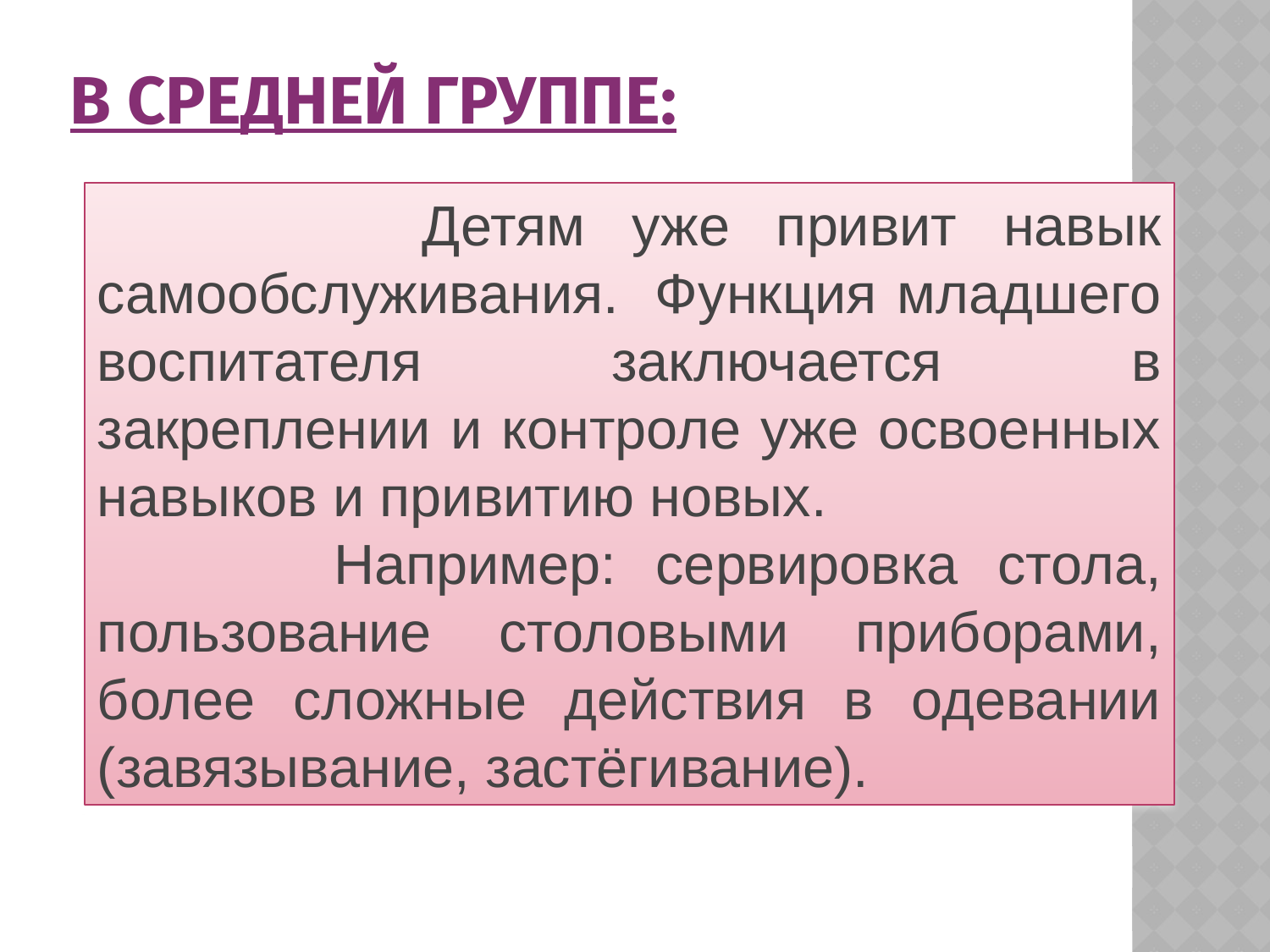

# В средней группе:
       Детям уже привит навык самообслуживания.  Функция младшего воспитателя заключается в закреплении и контроле уже освоенных навыков и привитию новых.
      Например: сервировка стола, пользование столовыми приборами, более сложные действия в одевании (завязывание, застёгивание).